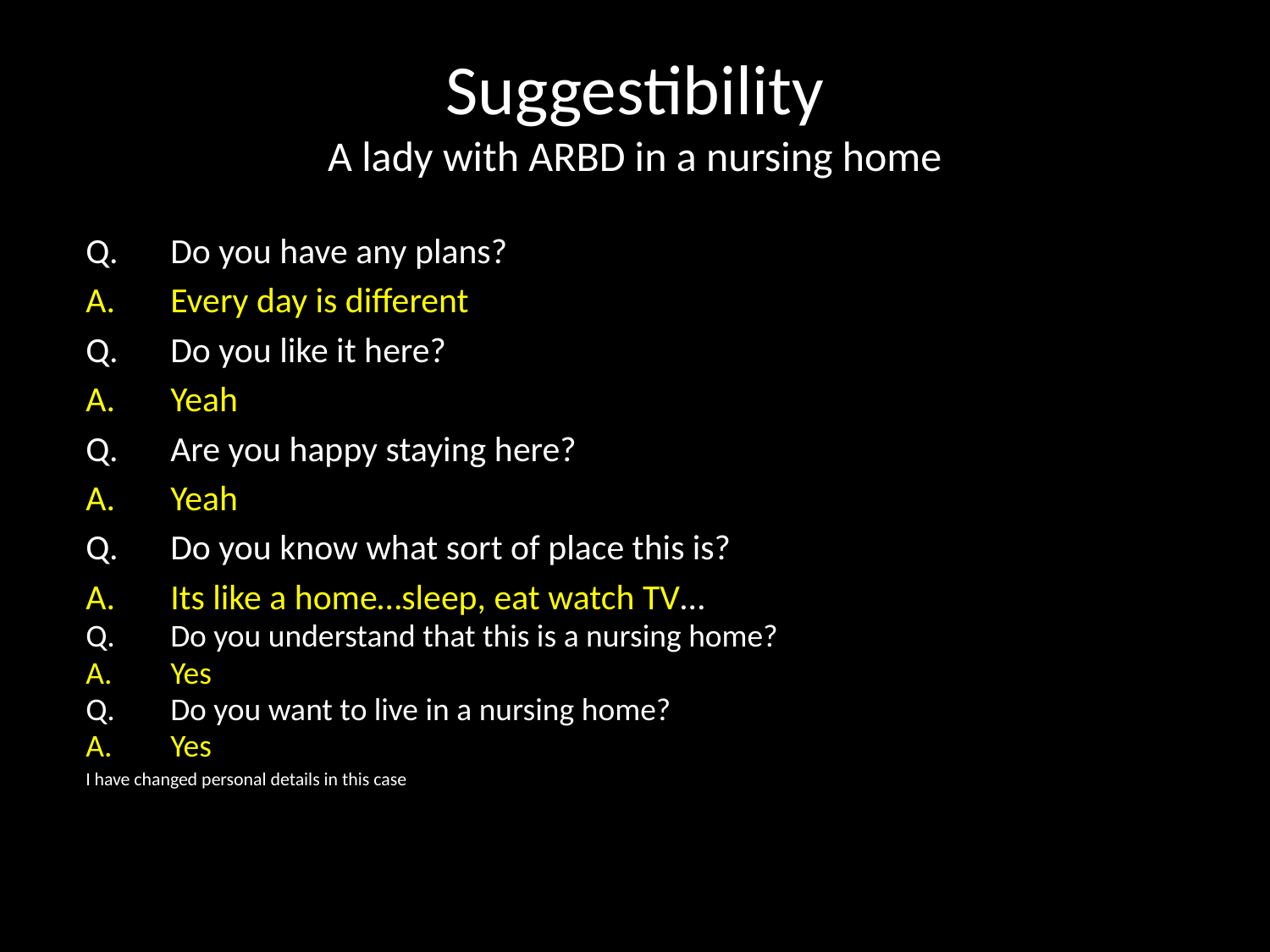

Suggestibility
A lady with ARBD in a nursing home
Q. 	Do you have any plans?
A. 	Every day is different
Q. 	Do you like it here?
A. 	Yeah
Q. 	Are you happy staying here?
A. 	Yeah
Q. 	Do you know what sort of place this is?
A.	Its like a home…sleep, eat watch TV…
Q.	Do you understand that this is a nursing home?
A.	Yes
Q. 	Do you want to live in a nursing home?
A.	Yes
I have changed personal details in this case